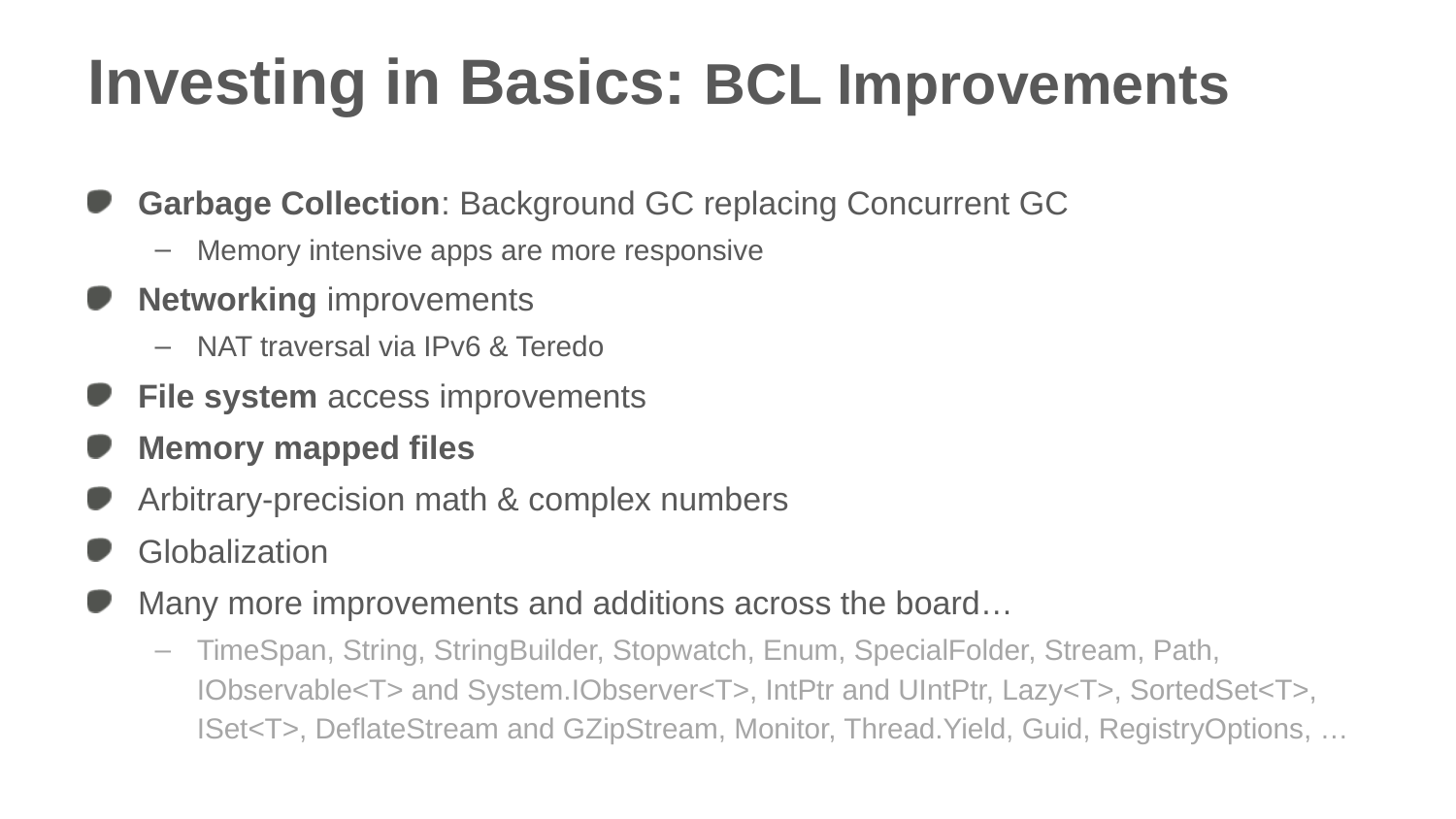

# Investing in Basics: BCL Improvements
Garbage Collection: Background GC replacing Concurrent GC
Memory intensive apps are more responsive
Networking improvements
NAT traversal via IPv6 & Teredo
File system access improvements
Memory mapped files
Arbitrary-precision math & complex numbers
Globalization
Many more improvements and additions across the board…
TimeSpan, String, StringBuilder, Stopwatch, Enum, SpecialFolder, Stream, Path, IObservable<T> and System.IObserver<T>, IntPtr and UIntPtr, Lazy<T>, SortedSet<T>, ISet<T>, DeflateStream and GZipStream, Monitor, Thread.Yield, Guid, RegistryOptions, …